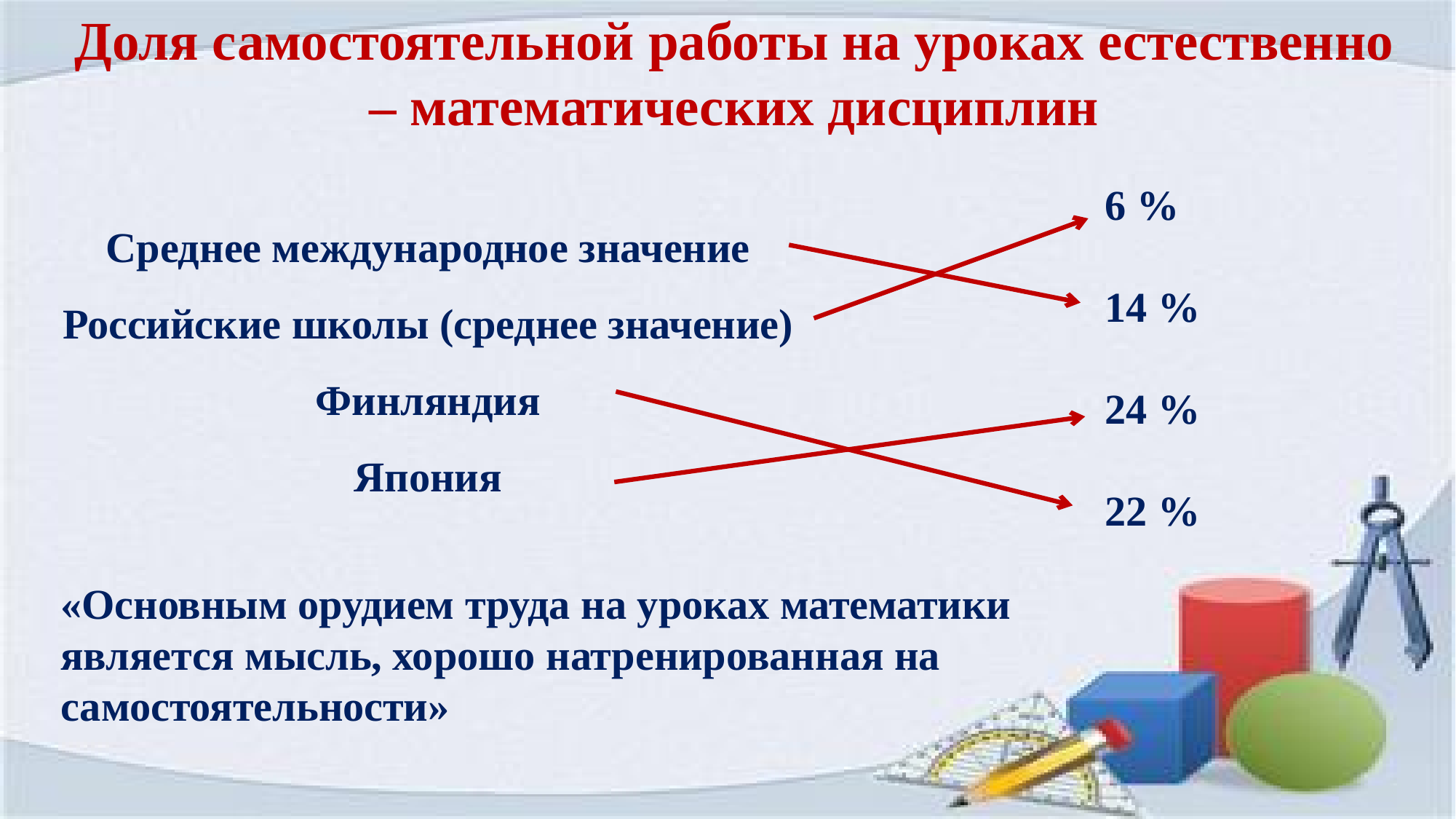

Доля самостоятельной работы на уроках естественно – математических дисциплин
6 %

14 %

24 %

22 %
Среднее международное значение
Российские школы (среднее значение)
Финляндия
Япония
«Основным орудием труда на уроках математики является мысль, хорошо натренированная на самостоятельности»